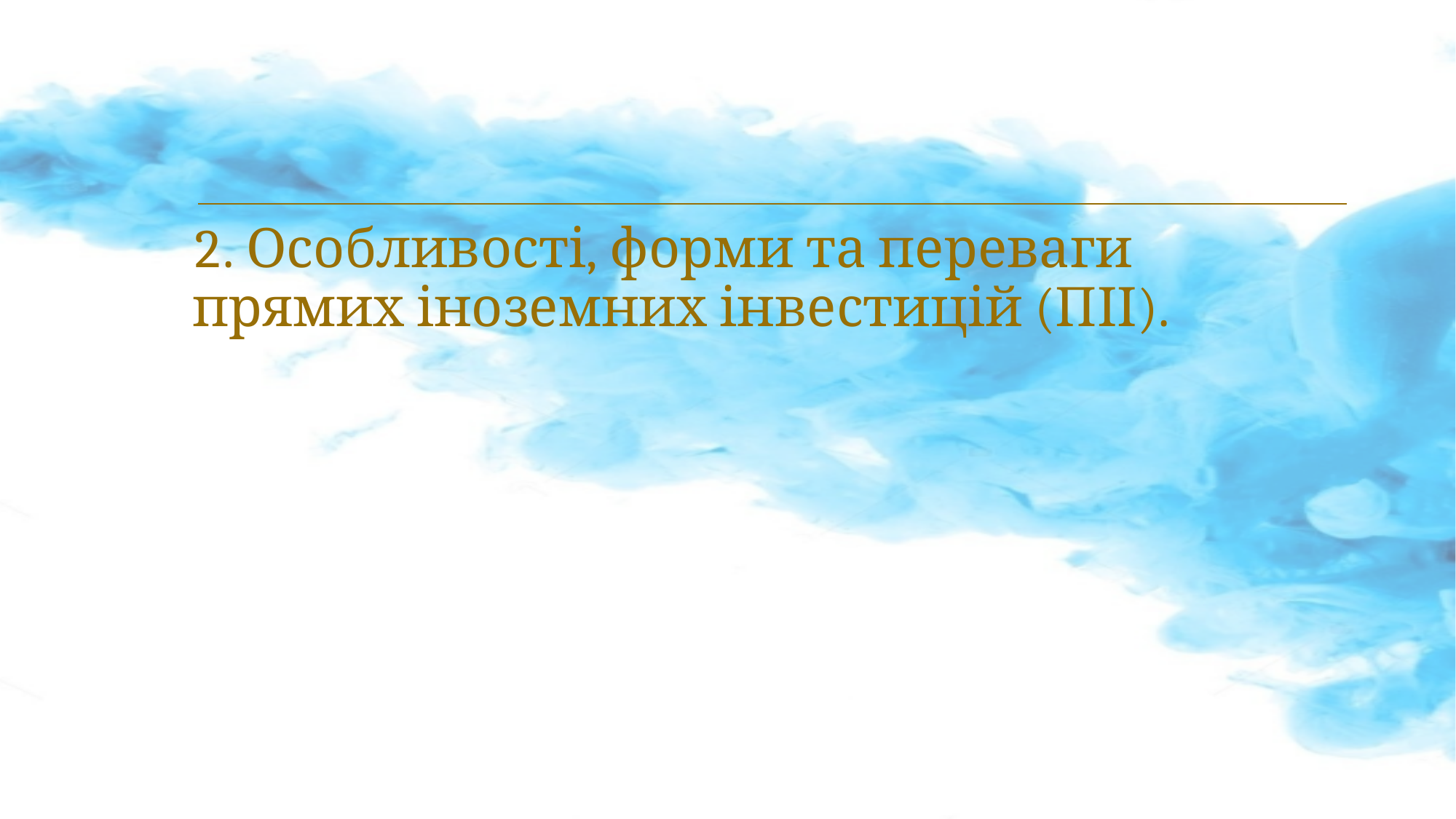

# 2. Особливості, форми та переваги прямих іноземних інвестицій (ПІІ).